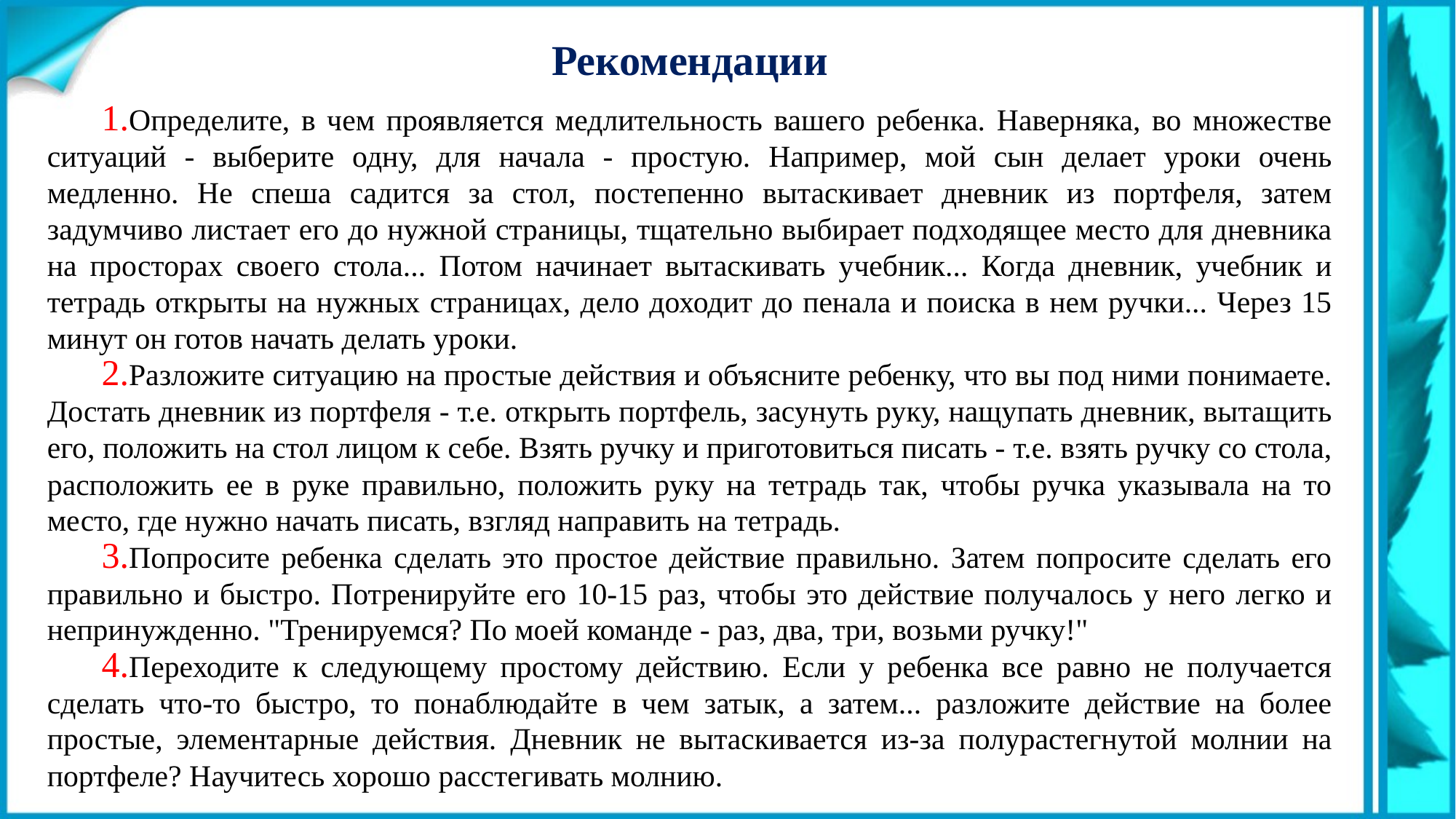

Рекомендации

Определите, в чем проявляется медлительность вашего ребенка. Наверняка, во множестве ситуаций - выберите одну, для начала - простую. Например, мой сын делает уроки очень медленно. Не спеша садится за стол, постепенно вытаскивает дневник из портфеля, затем задумчиво листает его до нужной страницы, тщательно выбирает подходящее место для дневника на просторах своего стола... Потом начинает вытаскивать учебник... Когда дневник, учебник и тетрадь открыты на нужных страницах, дело доходит до пенала и поиска в нем ручки... Через 15 минут он готов начать делать уроки.
Разложите ситуацию на простые действия и объясните ребенку, что вы под ними понимаете. Достать дневник из портфеля - т.е. открыть портфель, засунуть руку, нащупать дневник, вытащить его, положить на стол лицом к себе. Взять ручку и приготовиться писать - т.е. взять ручку со стола, расположить ее в руке правильно, положить руку на тетрадь так, чтобы ручка указывала на то место, где нужно начать писать, взгляд направить на тетрадь.
Попросите ребенка сделать это простое действие правильно. Затем попросите сделать его правильно и быстро. Потренируйте его 10-15 раз, чтобы это действие получалось у него легко и непринужденно. "Тренируемся? По моей команде - раз, два, три, возьми ручку!"
Переходите к следующему простому действию. Если у ребенка все равно не получается сделать что-то быстро, то понаблюдайте в чем затык, а затем... разложите действие на более простые, элементарные действия. Дневник не вытаскивается из-за полурастегнутой молнии на портфеле? Научитесь хорошо расстегивать молнию.